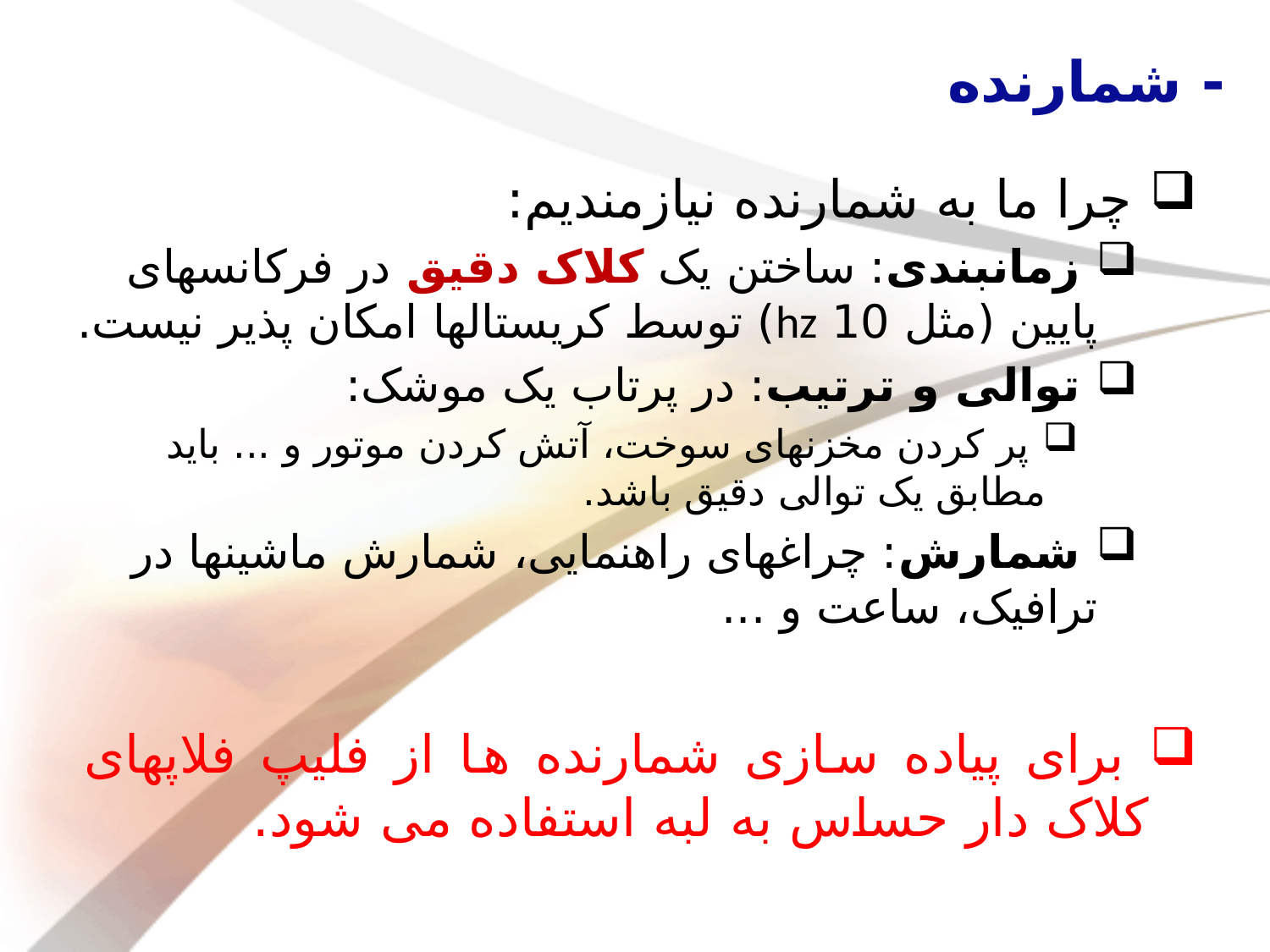

# - شمارنده
 چرا ما به شمارنده نیازمندیم:
 زمانبندی: ساختن یک کلاک دقیق در فرکانسهای پایین (مثل 10 hz) توسط کریستالها امکان پذیر نیست.
 توالی و ترتیب: در پرتاب یک موشک:
 پر کردن مخزنهای سوخت، آتش کردن موتور و ... باید مطابق یک توالی دقیق باشد.
 شمارش: چراغهای راهنمایی، شمارش ماشینها در ترافیک، ساعت و ...

 برای پیاده سازی شمارنده ها از فلیپ فلاپهای کلاک دار حساس به لبه استفاده می شود.